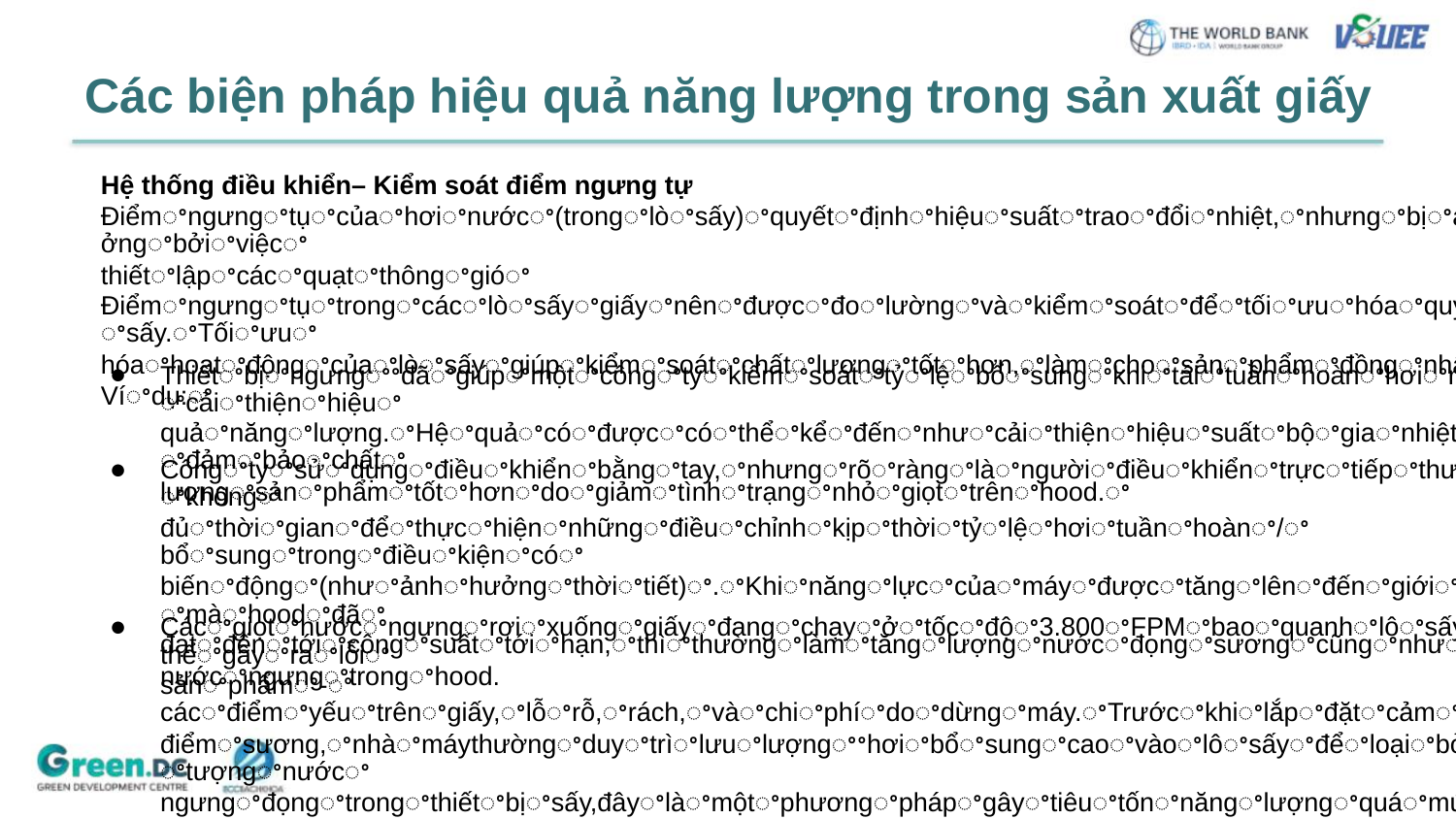

Các biện pháp hiệu quả năng lượng trong sản xuất giấy
Hệ thống điều khiển– Kiểm soát điểm ngưng tự
Điểmꢀngưngꢀtụꢀcủaꢀhơiꢀnướcꢀ(trongꢀlòꢀsấy)ꢀquyếtꢀđịnhꢀhiệuꢀsuấtꢀtraoꢀđổiꢀnhiệt,ꢀnhưngꢀbịꢀảnhꢀhưởngꢀbởiꢀviệcꢀ
thiếtꢀlậpꢀcácꢀquạtꢀthôngꢀgióꢀ
Điểmꢀngưngꢀtụꢀtrongꢀcácꢀlòꢀsấyꢀgiấyꢀnênꢀđượcꢀđoꢀlườngꢀvàꢀkiểmꢀsoátꢀđểꢀtốiꢀưuꢀhóaꢀquyꢀtrìnhꢀsấy.ꢀTốiꢀưuꢀ
hóaꢀhoạtꢀđộngꢀcủaꢀlòꢀsấyꢀgiúpꢀkiểmꢀsoátꢀchấtꢀlượngꢀtốtꢀhơn,ꢀlàmꢀchoꢀsảnꢀphẩmꢀđồngꢀnhấtꢀhơn.
Víꢀdụ:ꢀ
●
Thiếtꢀbịꢀngưngꢀꢀđãꢀgiúpꢀmộtꢀcôngꢀtyꢀkiểmꢀsoátꢀtỷꢀlệꢀbổꢀsungꢀkhiꢀtáiꢀtuầnꢀhoànꢀhơiꢀnhằmꢀcảiꢀthiệnꢀhiệuꢀ
quảꢀnăngꢀlượng.ꢀHệꢀquảꢀcóꢀđượcꢀcóꢀthểꢀkểꢀđếnꢀnhưꢀcảiꢀthiệnꢀhiệuꢀsuấtꢀbộꢀgiaꢀnhiệtꢀvàꢀđảmꢀbảoꢀchấtꢀ
lượngꢀsảnꢀphẩmꢀtốtꢀhơnꢀdoꢀgiảmꢀtìnhꢀtrạngꢀnhỏꢀgiọtꢀtrênꢀhood.ꢀ
●
Côngꢀtyꢀsửꢀdụngꢀđiềuꢀkhiểnꢀbằngꢀtay,ꢀnhưngꢀrõꢀràngꢀlàꢀngườiꢀđiềuꢀkhiểnꢀtrựcꢀtiếpꢀthườngꢀkhôngꢀ
đủꢀthờiꢀgianꢀđểꢀthựcꢀhiệnꢀnhữngꢀđiềuꢀchỉnhꢀkịpꢀthờiꢀtỷꢀlệꢀhơiꢀtuầnꢀhoànꢀ/ꢀbổꢀsungꢀtrongꢀđiềuꢀkiệnꢀcóꢀ
biếnꢀđộngꢀ(nhưꢀảnhꢀhưởngꢀthờiꢀtiết)ꢀ.ꢀKhiꢀnăngꢀlựcꢀcủaꢀmáyꢀđượcꢀtăngꢀlênꢀđếnꢀgiớiꢀhạnꢀmàꢀhoodꢀđãꢀ
đạtꢀđếnꢀtớiꢀcôngꢀsuấtꢀtớiꢀhạn,ꢀthìꢀthườngꢀlàmꢀtăngꢀlượngꢀnướcꢀđọngꢀsươngꢀcũngꢀnhưꢀ
nướcꢀngưngꢀtrongꢀhood.
●
Cácꢀgiọtꢀnướcꢀngưngꢀrơiꢀxuốngꢀgiấyꢀđangꢀchạyꢀởꢀtốcꢀđộꢀ3.800ꢀFPMꢀbaoꢀquanhꢀlôꢀsấyꢀcóꢀthểꢀgâyꢀraꢀlỗiꢀ
sảnꢀphẩmꢀ-ꢀcácꢀđiểmꢀyếuꢀtrênꢀgiấy,ꢀlỗꢀrỗ,ꢀrách,ꢀvàꢀchiꢀphíꢀdoꢀdừngꢀmáy.ꢀTrướcꢀkhiꢀlắpꢀđặtꢀcảmꢀbiếnꢀ
điểmꢀsương,ꢀnhàꢀmáythườngꢀduyꢀtrìꢀlưuꢀlượngꢀꢀhơiꢀbổꢀsungꢀcaoꢀvàoꢀlôꢀsấyꢀđểꢀloạiꢀbỏꢀhiệnꢀtượngꢀnướcꢀ
ngưngꢀđọngꢀtrongꢀthiếtꢀbịꢀsấy,đâyꢀlàꢀmộtꢀphươngꢀphápꢀgâyꢀtiêuꢀtốnꢀnăngꢀlượngꢀquáꢀmức.